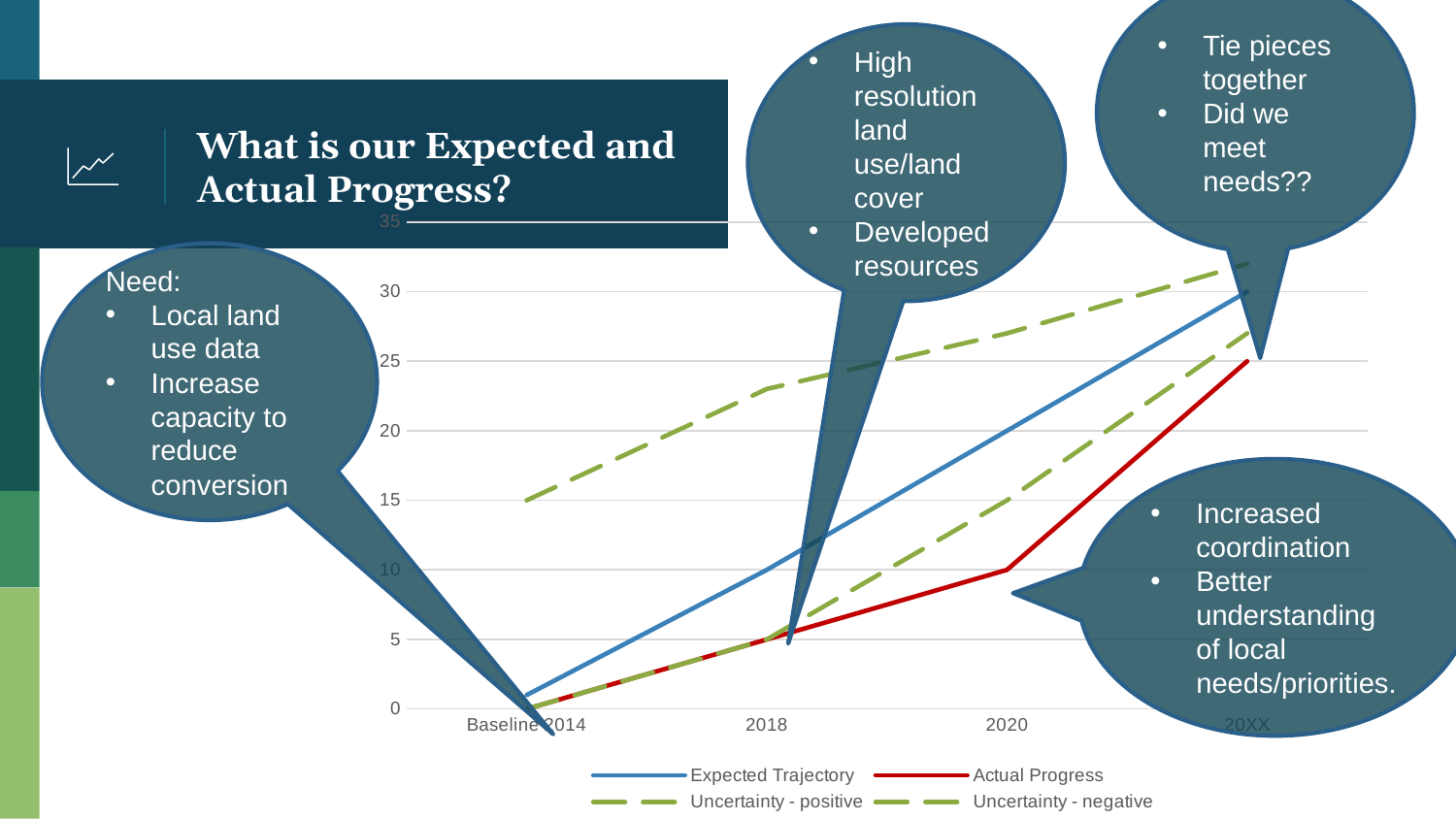

Tie pieces together
Did we meet needs??
High resolution land use/land cover
Developed resources
# What is our Expected and Actual Progress?

### Chart

| Category | Expected Trajectory | Actual Progress | Uncertainty - positive | Uncertainty - negative |
|---|---|---|---|---|
| Baseline 2014 | 1.0 | 0.0 | 15.0 | 0.0 |
| 2018 | 10.0 | 5.0 | 23.0 | 5.0 |
| 2020 | 20.0 | 10.0 | 27.0 | 15.0 |
| 20XX | 30.0 | 25.0 | 32.0 | 27.0 |
Need:
Local land use data
Increase capacity to reduce conversion
Increased coordination
Better understanding of local needs/priorities.